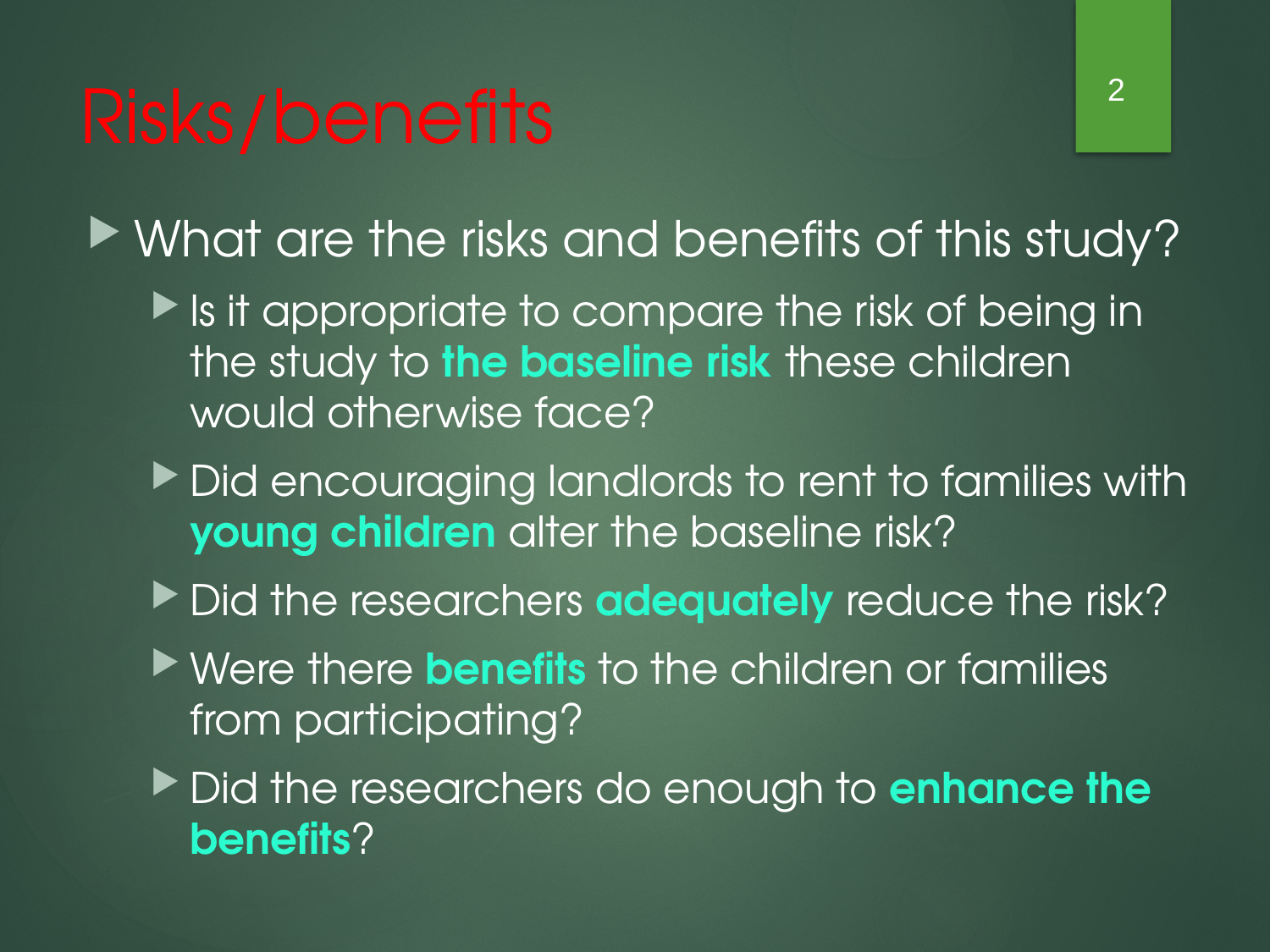

# Risks/benefits
2
What are the risks and benefits of this study?
Is it appropriate to compare the risk of being in the study to the baseline risk these children would otherwise face?
Did encouraging landlords to rent to families with young children alter the baseline risk?
Did the researchers adequately reduce the risk?
Were there benefits to the children or families from participating?
Did the researchers do enough to enhance the benefits?